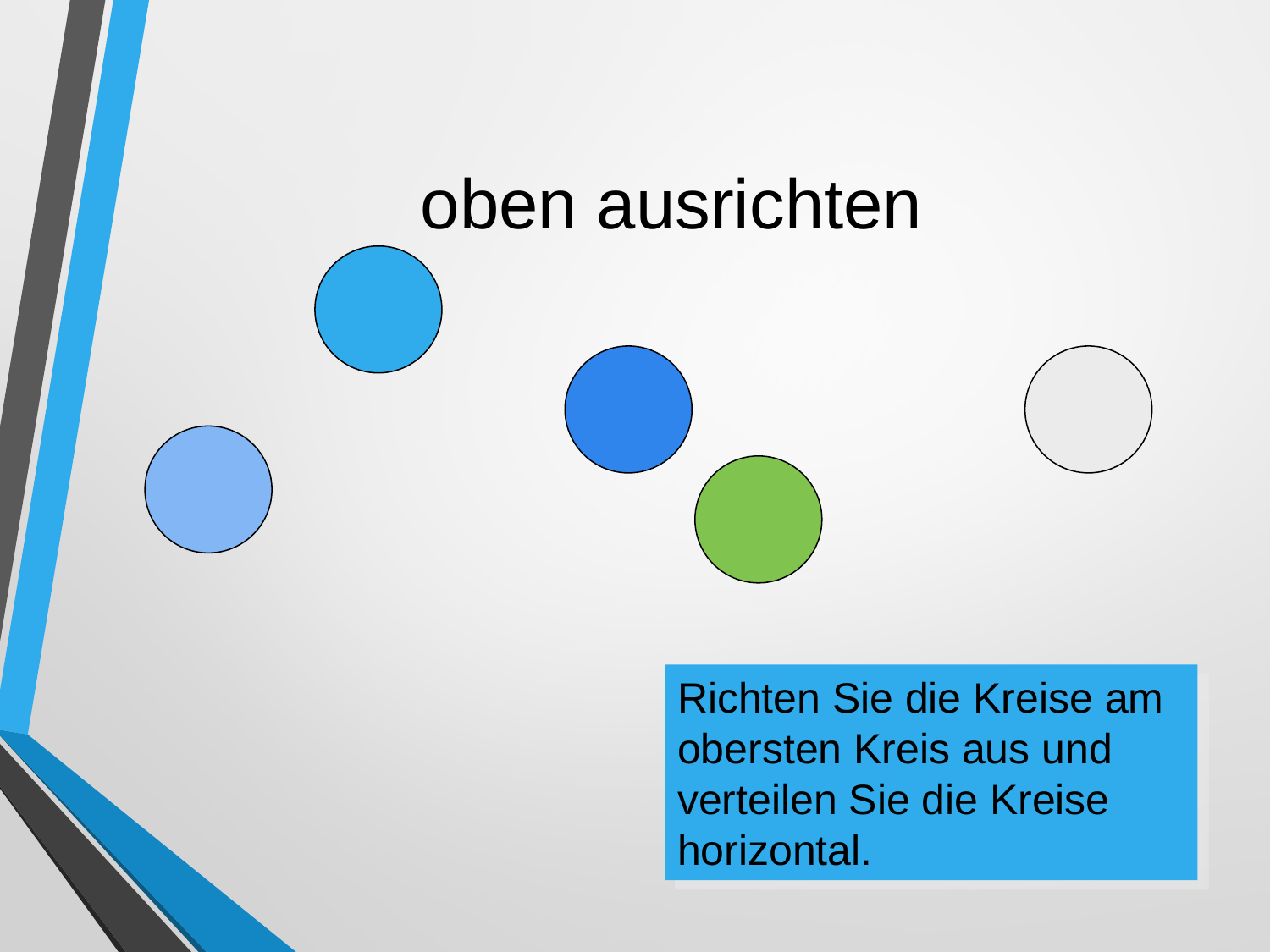

# oben ausrichten

Richten Sie die Kreise am obersten Kreis aus und verteilen Sie die Kreise horizontal.